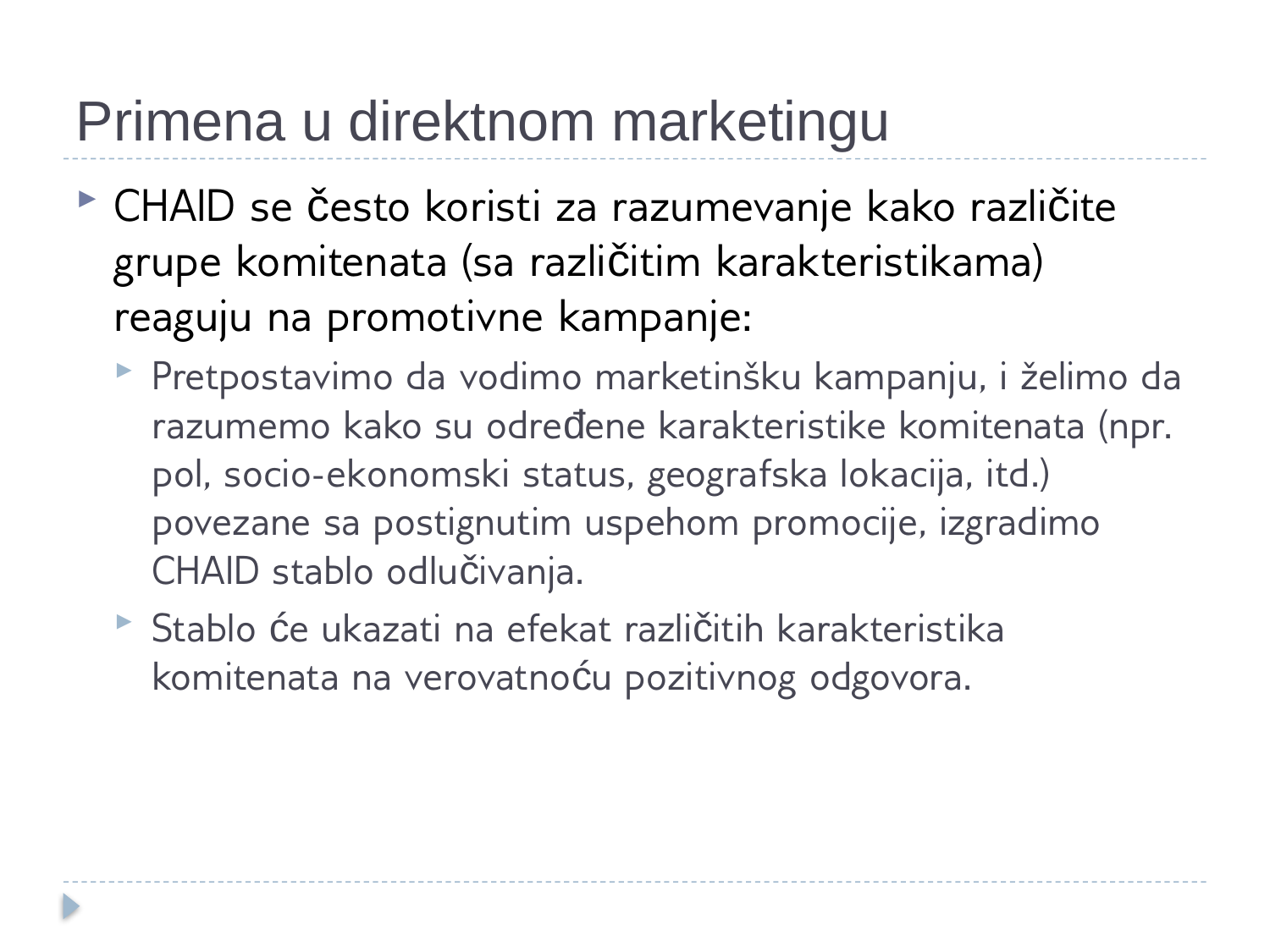

# Primena u direktnom marketingu
CHAID se često koristi za razumevanje kako različite grupe komitenata (sa različitim karakteristikama) reaguju na promotivne kampanje:
Pretpostavimo da vodimo marketinšku kampanju, i želimo da razumemo kako su određene karakteristike komitenata (npr. pol, socio-ekonomski status, geografska lokacija, itd.) povezane sa postignutim uspehom promocije, izgradimo CHAID stablo odlučivanja.
Stablo će ukazati na efekat različitih karakteristika komitenata na verovatnoću pozitivnog odgovora.